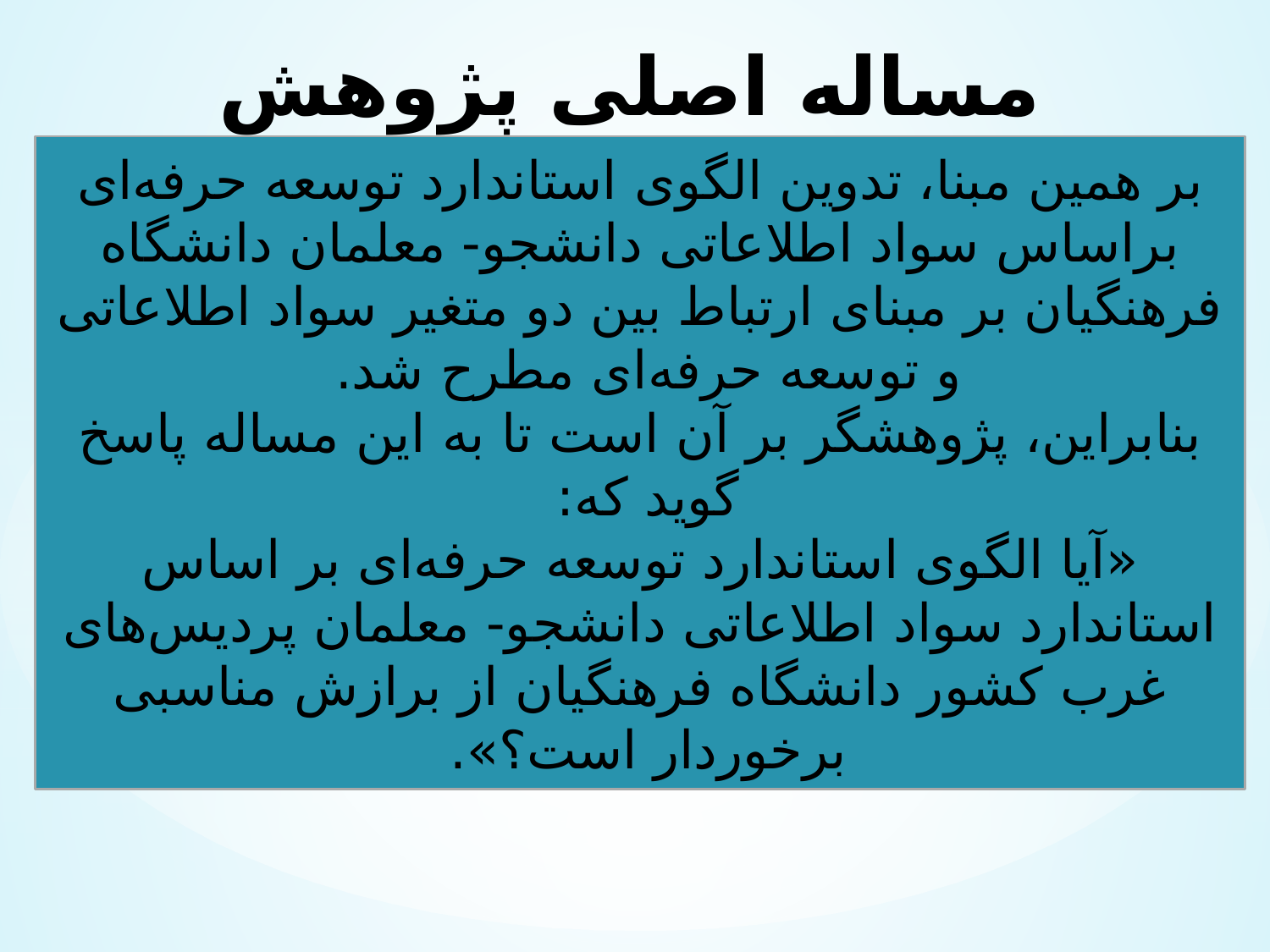

# مساله اصلی پژوهش
بنابراین، پژوهشگر بر آن است تا به این مساله پاسخ گوید که: